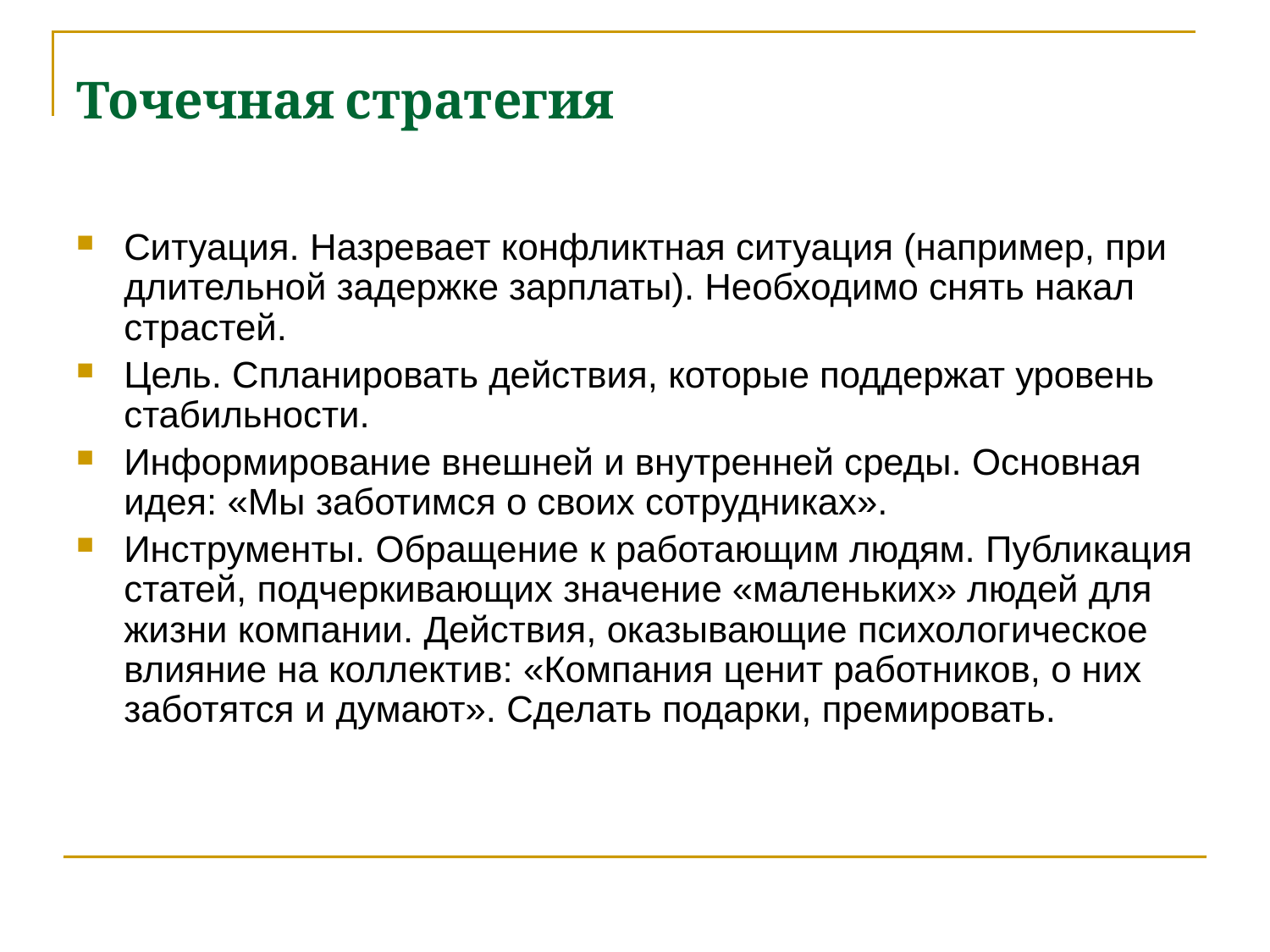

Точечная стратегия
Ситуация. Назревает конфликтная ситуация (например, при длительной задержке зарплаты). Необходимо снять накал страстей.
Цель. Спланировать действия, которые поддержат уровень стабильности.
Информирование внешней и внутренней среды. Основная идея: «Мы заботимся о своих сотрудниках».
Инструменты. Обращение к работающим людям. Публикация статей, подчеркивающих значение «маленьких» людей для жизни компании. Действия, оказывающие психологическое влияние на коллектив: «Компания ценит работников, о них заботятся и думают». Сделать подарки, премировать.